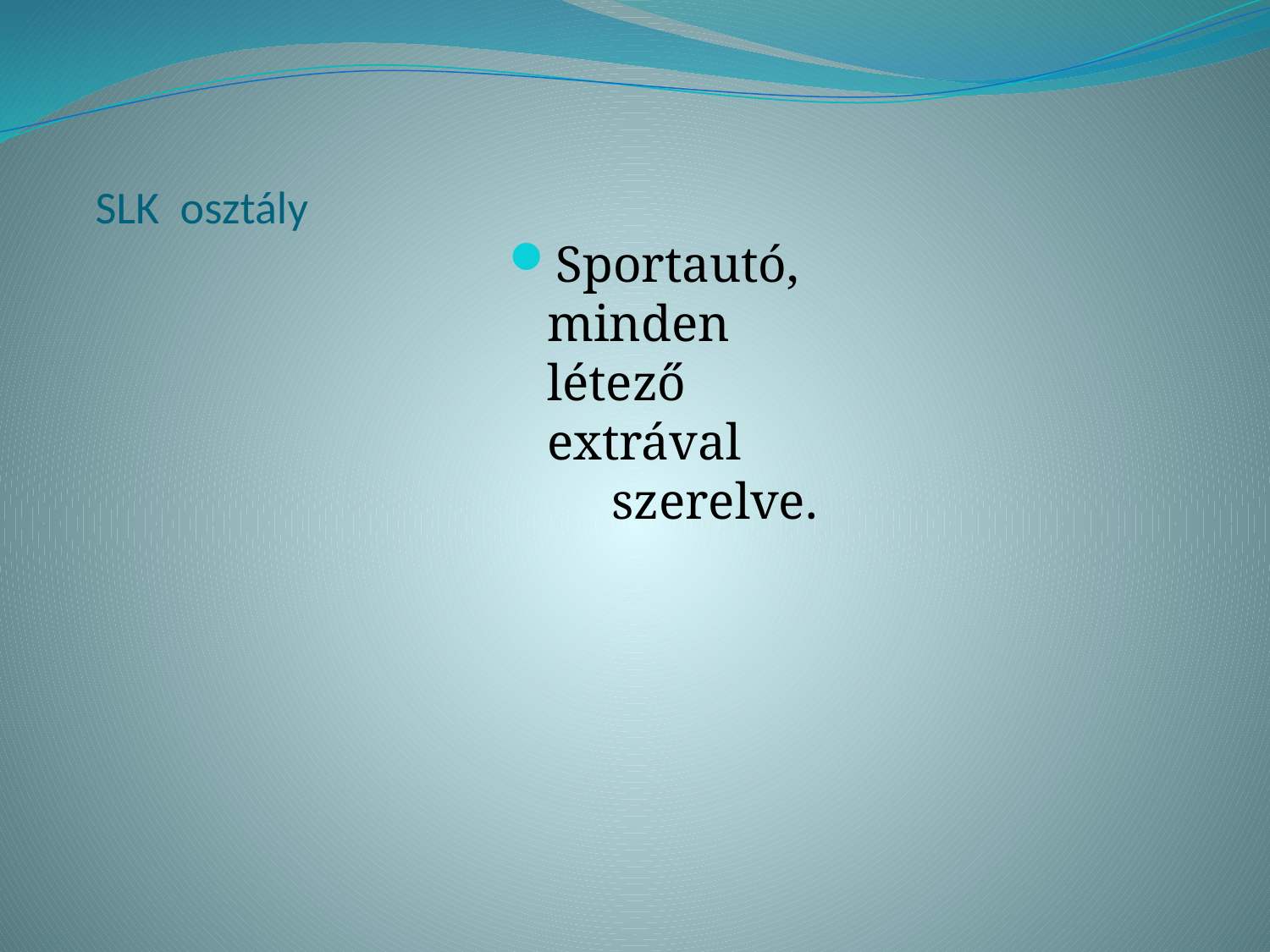

# SLK  osztály

Sportautó,                               minden                                    létező                                  extrával                                         szerelve.